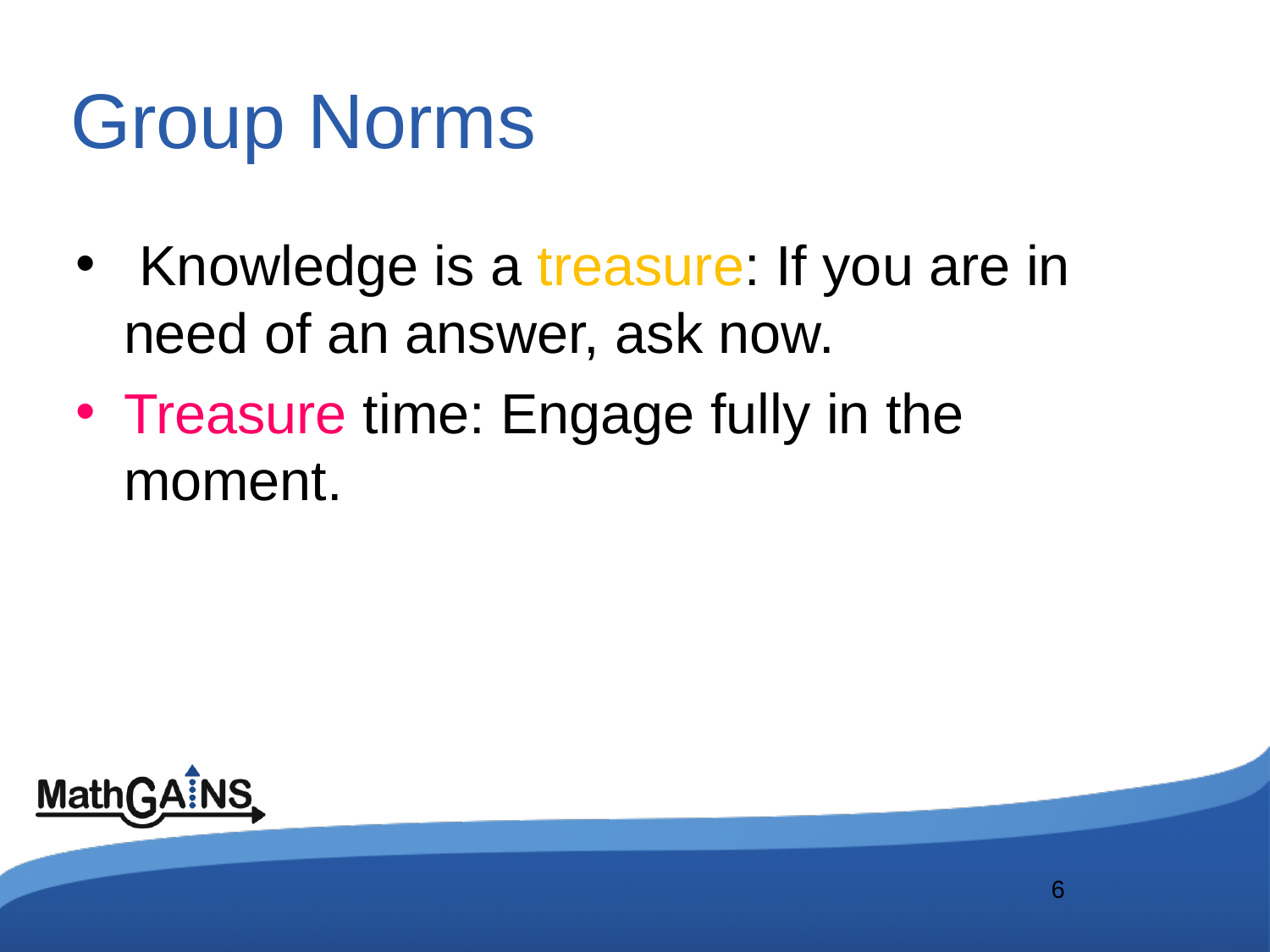

# Group Norms
 Knowledge is a treasure: If you are in need of an answer, ask now.
Treasure time: Engage fully in the moment.
6